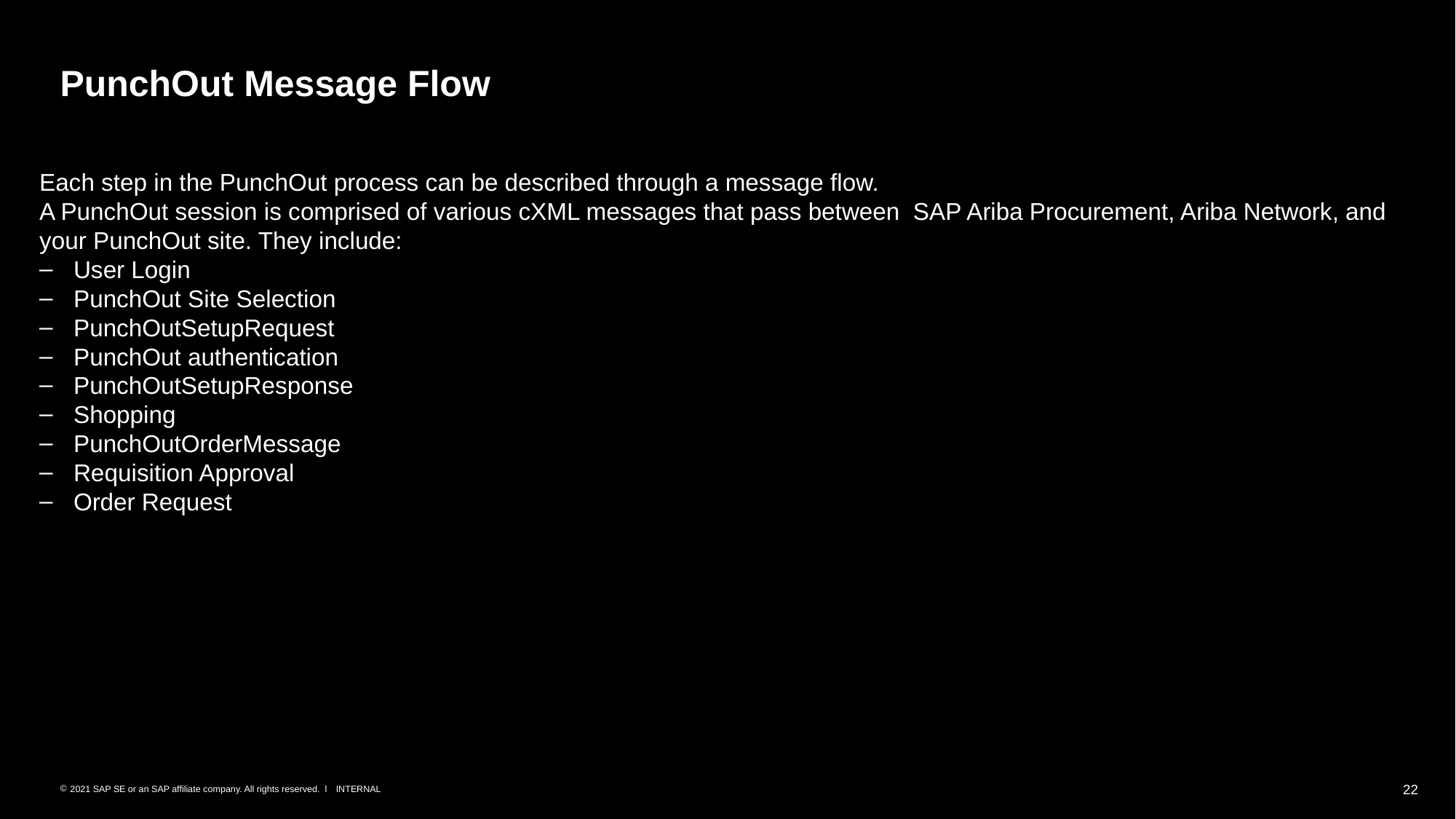

# PunchOut Message Flow
Each step in the PunchOut process can be described through a message flow.
A PunchOut session is comprised of various cXML messages that pass between  SAP Ariba Procurement, Ariba Network, and your PunchOut site. They include:
User Login
PunchOut Site Selection
PunchOutSetupRequest
PunchOut authentication
PunchOutSetupResponse
Shopping
PunchOutOrderMessage
Requisition Approval
Order Request